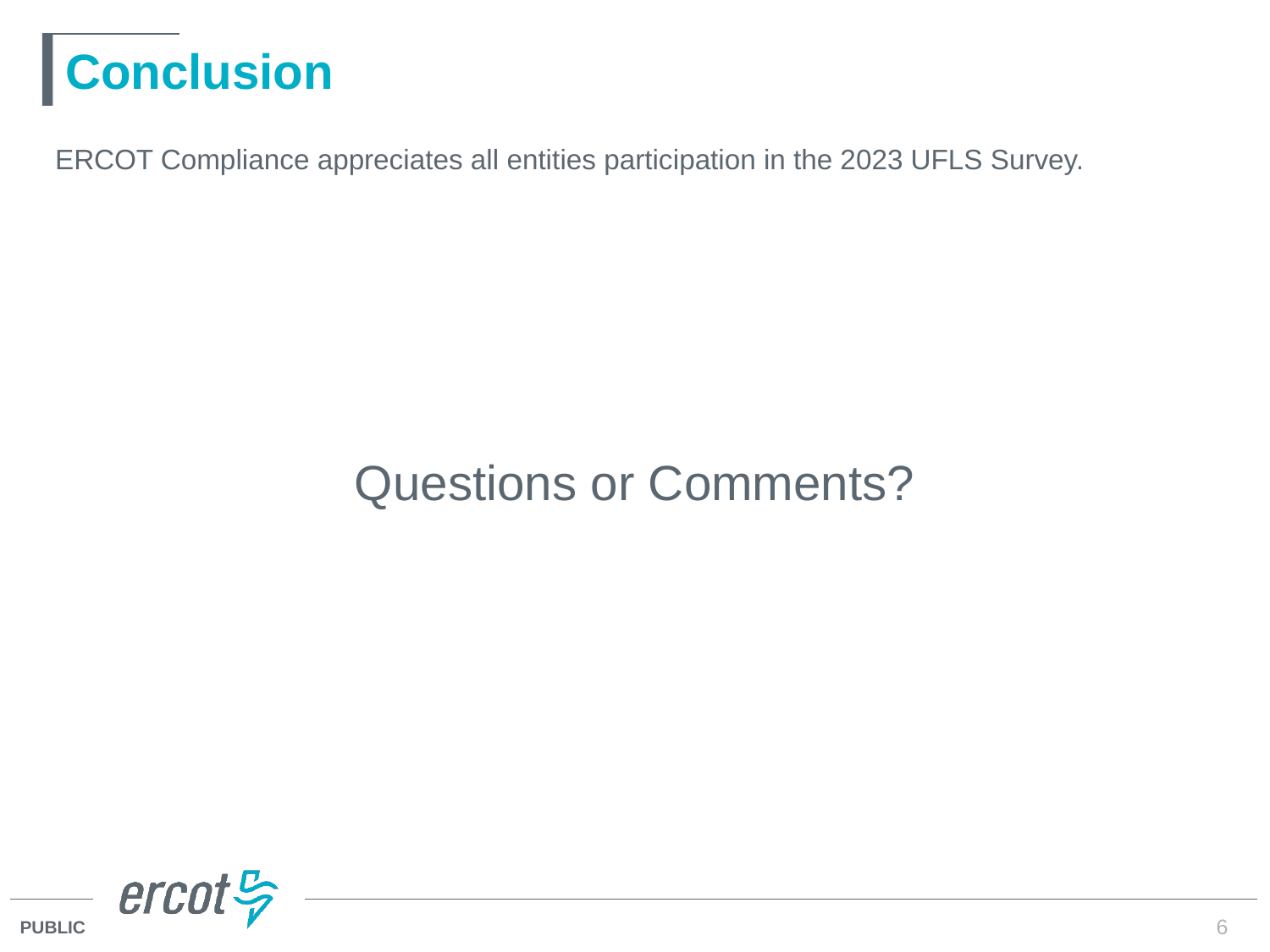

# Conclusion
ERCOT Compliance appreciates all entities participation in the 2023 UFLS Survey.

Questions or Comments?

6